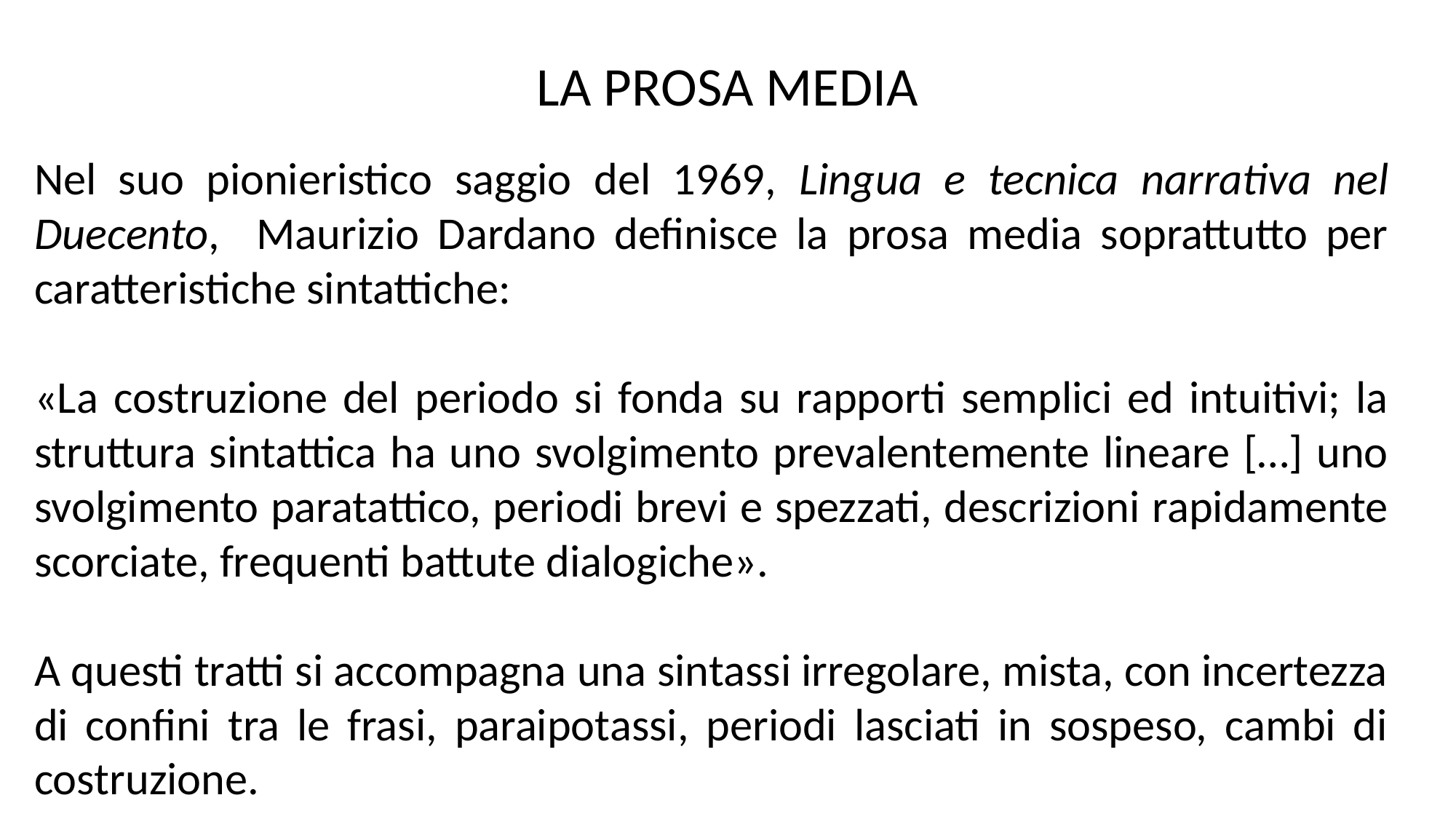

LA PROSA MEDIA
Nel suo pionieristico saggio del 1969, Lingua e tecnica narrativa nel Duecento,  Maurizio Dardano definisce la prosa media soprattutto per caratteristiche sintattiche:

«La costruzione del periodo si fonda su rapporti semplici ed intuitivi; la struttura sintattica ha uno svolgimento prevalentemente lineare […] uno svolgimento paratattico, periodi brevi e spezzati, descrizioni rapidamente scorciate, frequenti battute dialogiche».

A questi tratti si accompagna una sintassi irregolare, mista, con incertezza di confini tra le frasi, paraipotassi, periodi lasciati in sospeso, cambi di costruzione.